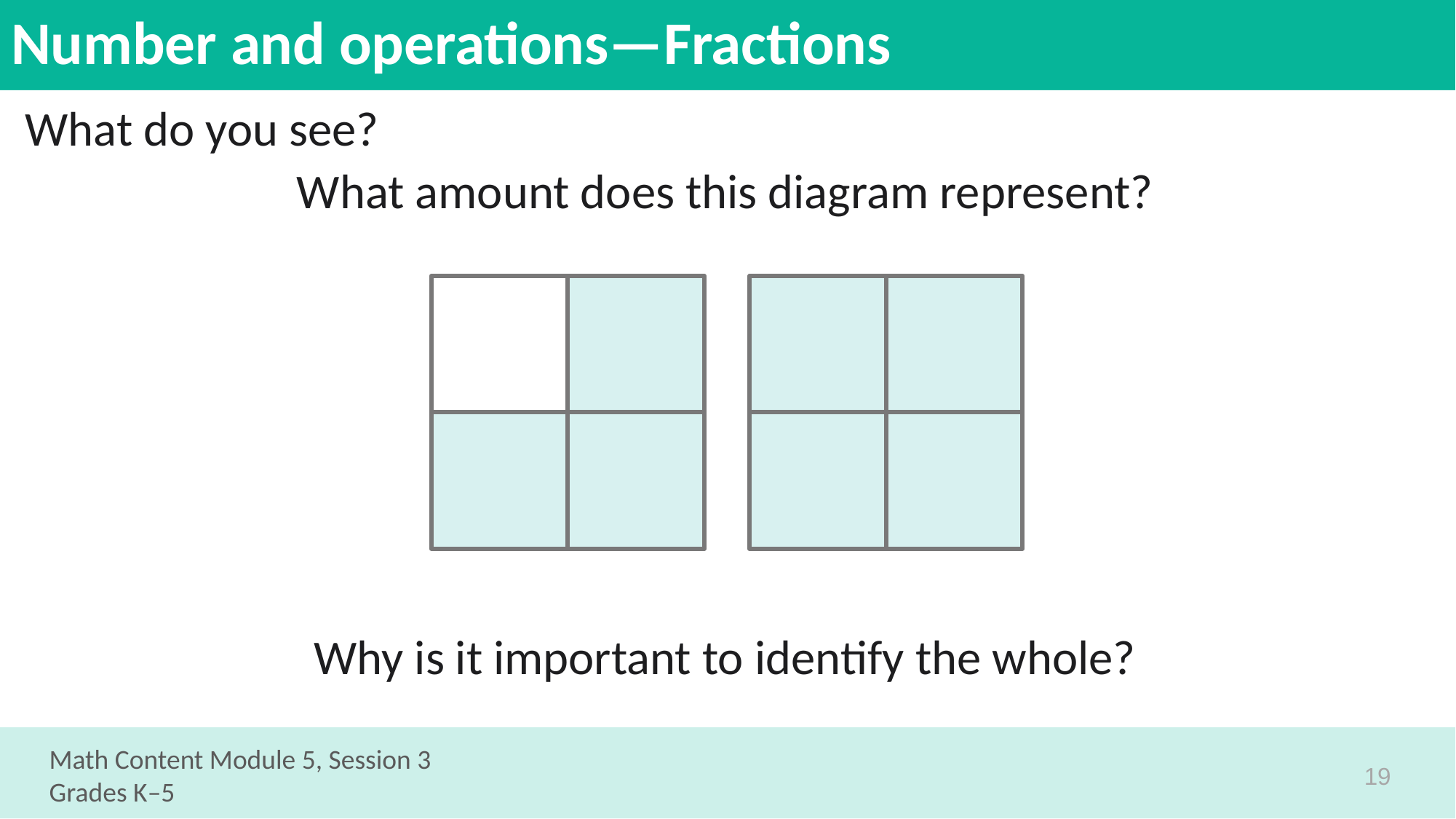

# Number and operations—Fractions
What do you see?

What amount does this diagram represent?

Why is it important to identify the whole?

Math Content Module 5, Session 3
Grades K–5
19